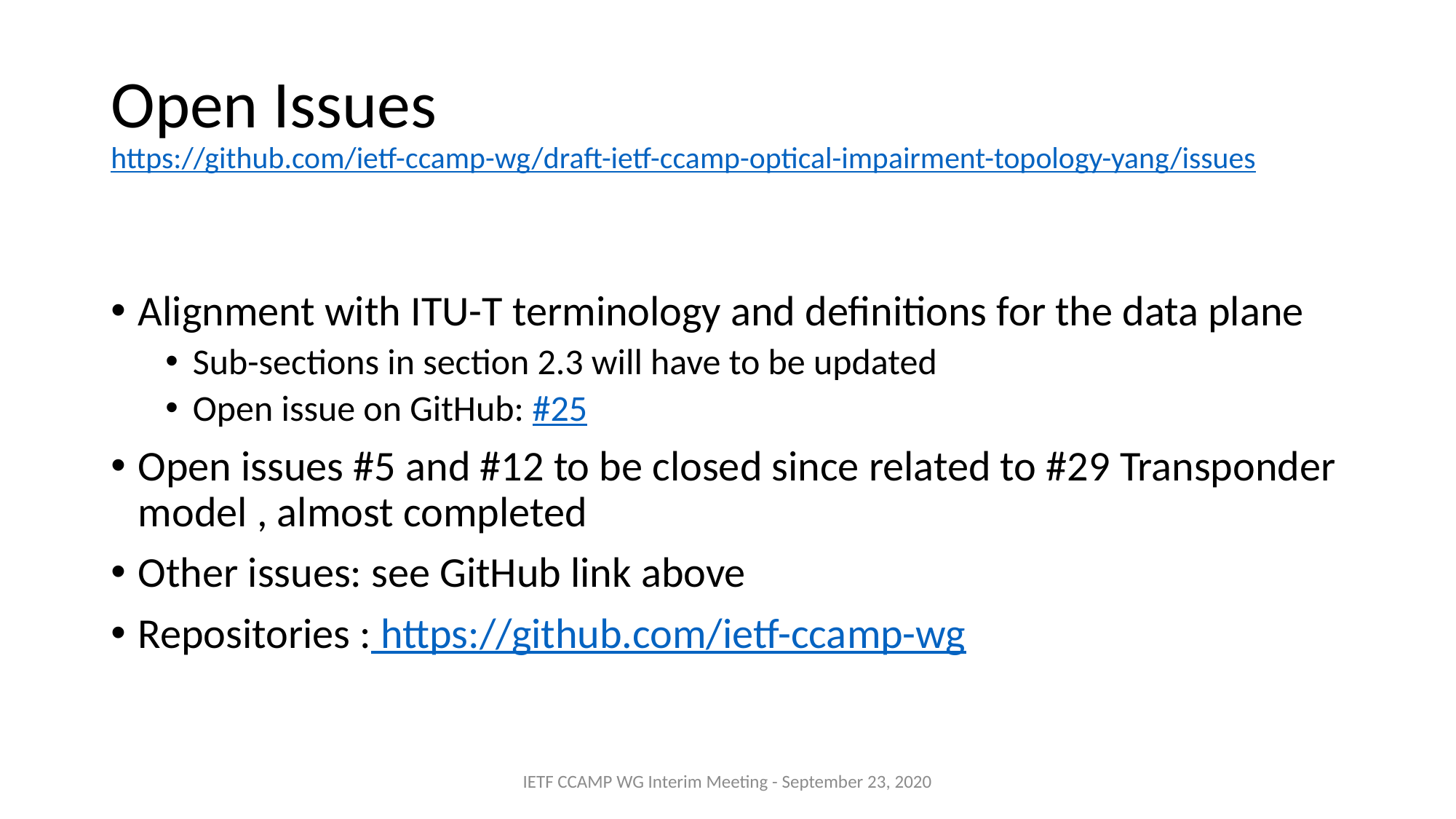

# Open Issues https://github.com/ietf-ccamp-wg/draft-ietf-ccamp-optical-impairment-topology-yang/issues

Alignment with ITU-T terminology and definitions for the data plane
Sub-sections in section 2.3 will have to be updated
Open issue on GitHub: #25
Open issues #5 and #12 to be closed since related to #29 Transponder model , almost completed
Other issues: see GitHub link above
Repositories : https://github.com/ietf-ccamp-wg
IETF CCAMP WG Interim Meeting - September 23, 2020